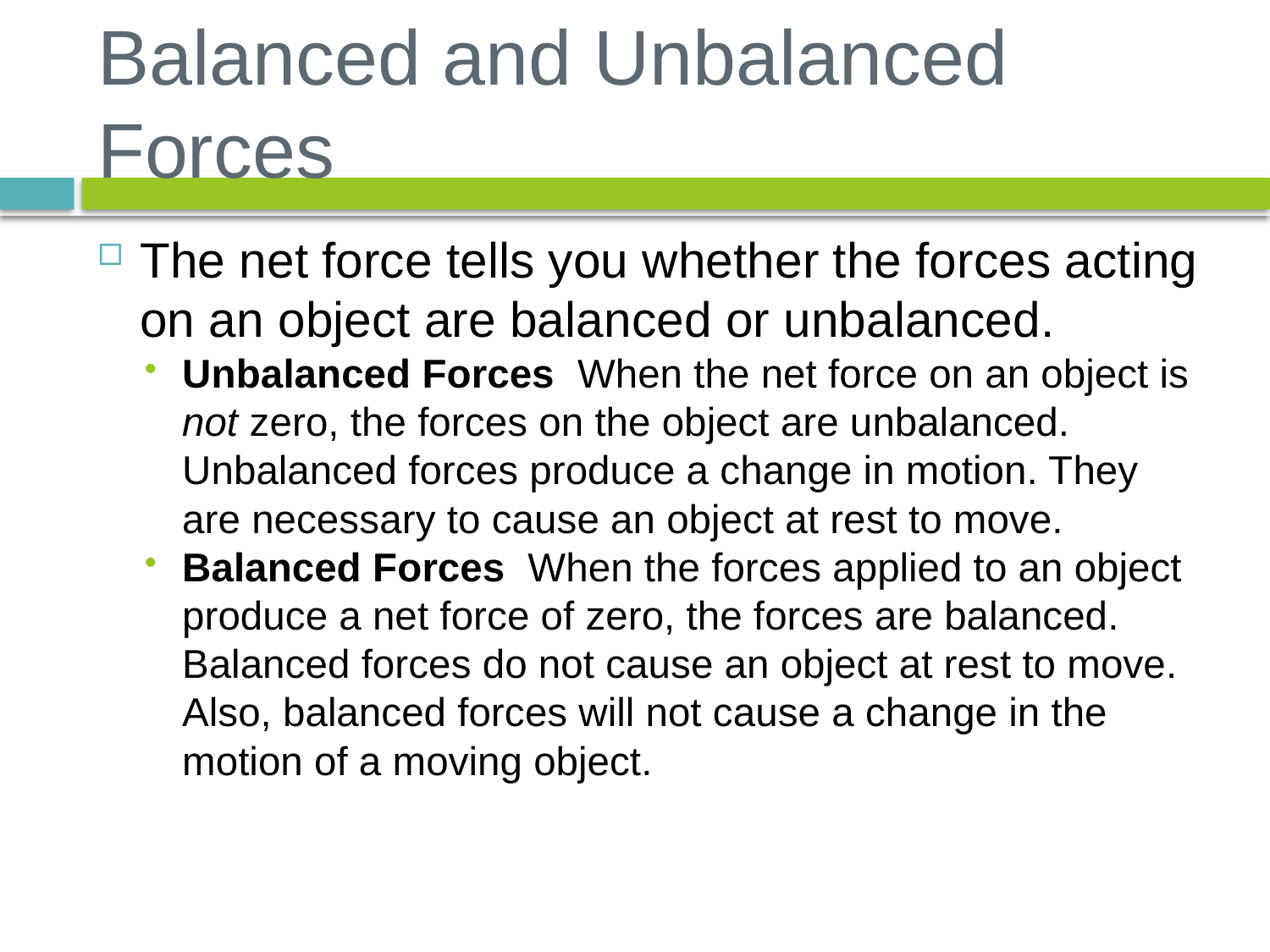

# Balanced and Unbalanced Forces
The net force tells you whether the forces acting on an object are balanced or unbalanced.
Unbalanced Forces  When the net force on an object is not zero, the forces on the object are unbalanced. Unbalanced forces produce a change in motion. They are necessary to cause an object at rest to move.
Balanced Forces  When the forces applied to an object produce a net force of zero, the forces are balanced. Balanced forces do not cause an object at rest to move. Also, balanced forces will not cause a change in the motion of a moving object.